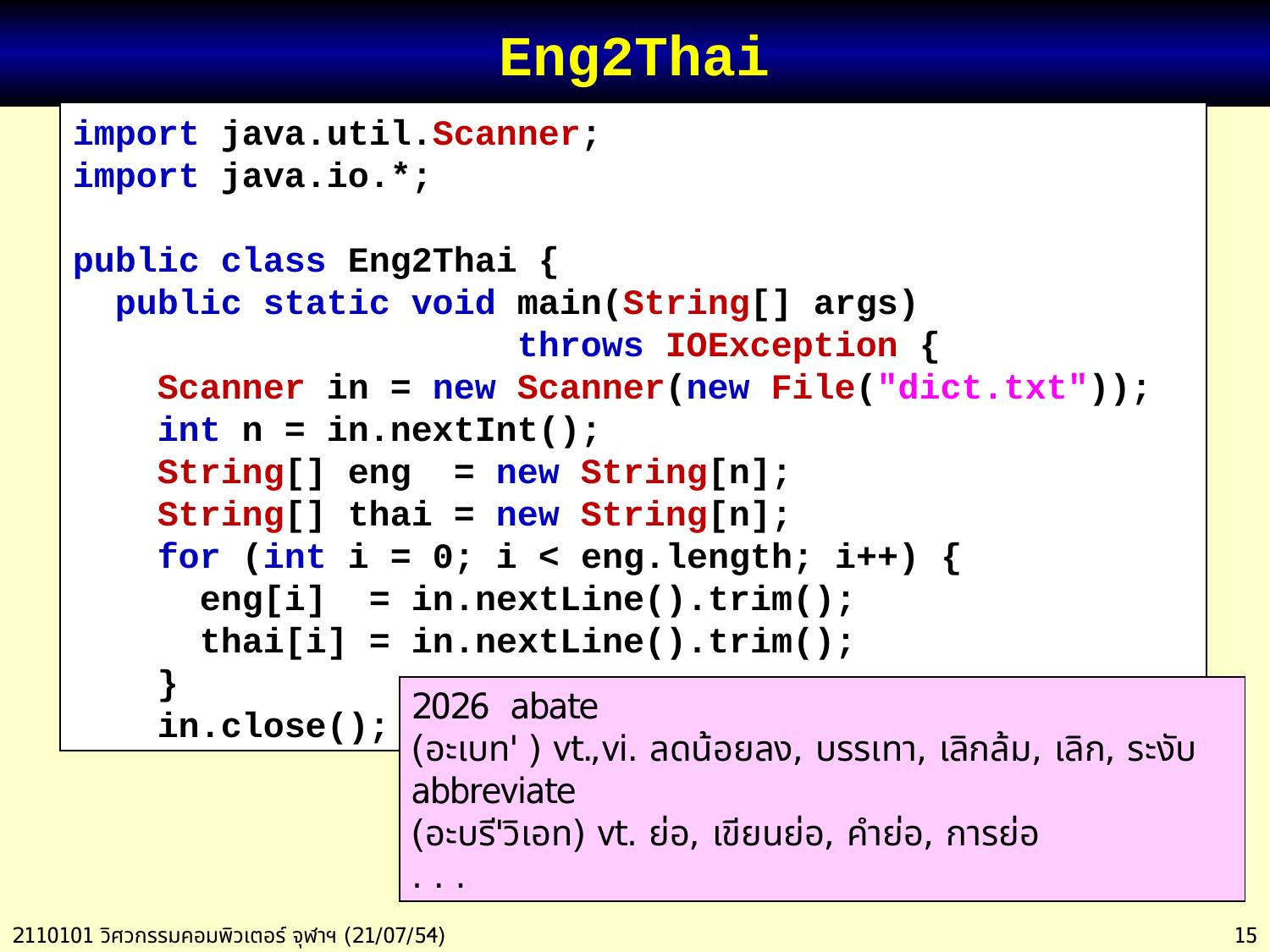

# Eng2Thai
import java.util.Scanner;
import java.io.*;

public class Eng2Thai {
  public static void main(String[] args)
                     throws IOException {
    Scanner in = new Scanner(new File("dict.txt"));
    int n = in.nextInt();
    String[] eng  = new String[n];
    String[] thai = new String[n];
    for (int i = 0; i < eng.length; i++) {
      eng[i]  = in.nextLine().trim();
      thai[i] = in.nextLine().trim();
    }
    in.close();
2026  abate
(อะเบท' ) vt.,vi. ลดน้อยลง, บรรเทา, เลิกล้ม, เลิก, ระงับ
abbreviate
(อะบรี'วิเอท) vt. ย่อ, เขียนย่อ, คำย่อ, การย่อ
. . .